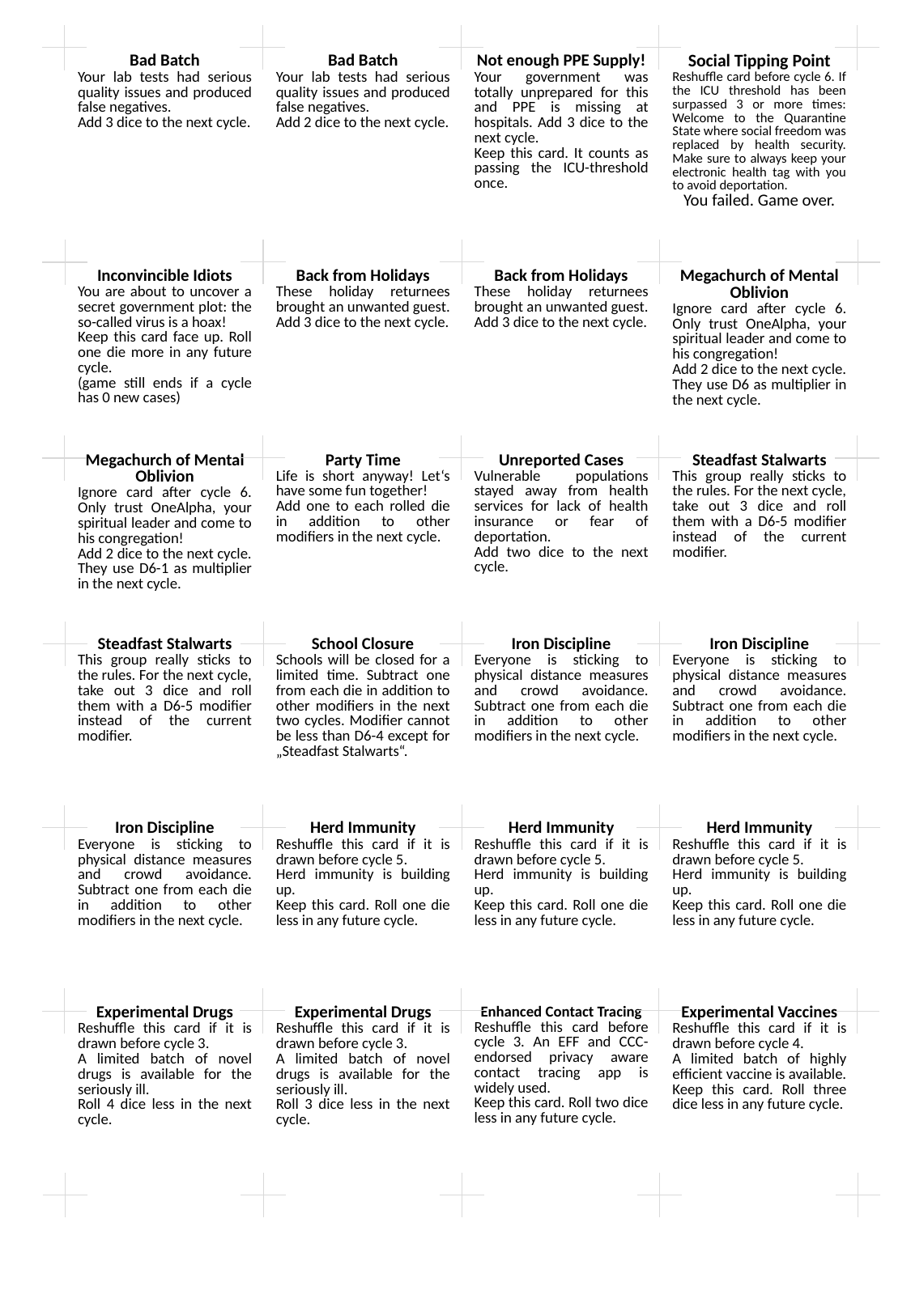

| Bad Batch Your lab tests had serious quality issues and produced false negatives. Add 3 dice to the next cycle. | Bad Batch Your lab tests had serious quality issues and produced false negatives. Add 2 dice to the next cycle. | Not enough PPE Supply! Your government was totally unprepared for this and PPE is missing at hospitals. Add 3 dice to the next cycle. Keep this card. It counts as passing the ICU-threshold once. | Social Tipping Point Reshuffle card before cycle 6. If the ICU threshold has been surpassed 3 or more times: Welcome to the Quarantine State where social freedom was replaced by health security. Make sure to always keep your electronic health tag with you to avoid deportation. You failed. Game over. |
| --- | --- | --- | --- |
| Inconvincible Idiots You are about to uncover a secret government plot: the so-called virus is a hoax! Keep this card face up. Roll one die more in any future cycle. (game still ends if a cycle has 0 new cases) | Back from Holidays These holiday returnees brought an unwanted guest. Add 3 dice to the next cycle. | Back from Holidays These holiday returnees brought an unwanted guest. Add 3 dice to the next cycle. | Megachurch of Mental Oblivion Ignore card after cycle 6. Only trust OneAlpha, your spiritual leader and come to his congregation! Add 2 dice to the next cycle. They use D6 as multiplier in the next cycle. |
| Megachurch of Mental Oblivion Ignore card after cycle 6. Only trust OneAlpha, your spiritual leader and come to his congregation! Add 2 dice to the next cycle. They use D6-1 as multiplier in the next cycle. | Party Time Life is short anyway! Let‘s have some fun together! Add one to each rolled die in addition to other modifiers in the next cycle. | Unreported Cases Vulnerable populations stayed away from health services for lack of health insurance or fear of deportation. Add two dice to the next cycle. | Steadfast Stalwarts This group really sticks to the rules. For the next cycle, take out 3 dice and roll them with a D6-5 modifier instead of the current modifier. |
| Steadfast Stalwarts This group really sticks to the rules. For the next cycle, take out 3 dice and roll them with a D6-5 modifier instead of the current modifier. | School Closure Schools will be closed for a limited time. Subtract one from each die in addition to other modifiers in the next two cycles. Modifier cannot be less than D6-4 except for „Steadfast Stalwarts“. | Iron Discipline Everyone is sticking to physical distance measures and crowd avoidance. Subtract one from each die in addition to other modifiers in the next cycle. | Iron Discipline Everyone is sticking to physical distance measures and crowd avoidance. Subtract one from each die in addition to other modifiers in the next cycle. |
| Iron Discipline Everyone is sticking to physical distance measures and crowd avoidance. Subtract one from each die in addition to other modifiers in the next cycle. | Herd Immunity Reshuffle this card if it is drawn before cycle 5. Herd immunity is building up. Keep this card. Roll one die less in any future cycle. | Herd Immunity Reshuffle this card if it is drawn before cycle 5. Herd immunity is building up. Keep this card. Roll one die less in any future cycle. | Herd Immunity Reshuffle this card if it is drawn before cycle 5. Herd immunity is building up. Keep this card. Roll one die less in any future cycle. |
| Experimental Drugs Reshuffle this card if it is drawn before cycle 3. A limited batch of novel drugs is available for the seriously ill. Roll 4 dice less in the next cycle. | Experimental Drugs Reshuffle this card if it is drawn before cycle 3. A limited batch of novel drugs is available for the seriously ill. Roll 3 dice less in the next cycle. | Enhanced Contact Tracing Reshuffle this card before cycle 3. An EFF and CCC-endorsed privacy aware contact tracing app is widely used. Keep this card. Roll two dice less in any future cycle. | Experimental Vaccines Reshuffle this card if it is drawn before cycle 4. A limited batch of highly efficient vaccine is available. Keep this card. Roll three dice less in any future cycle. |